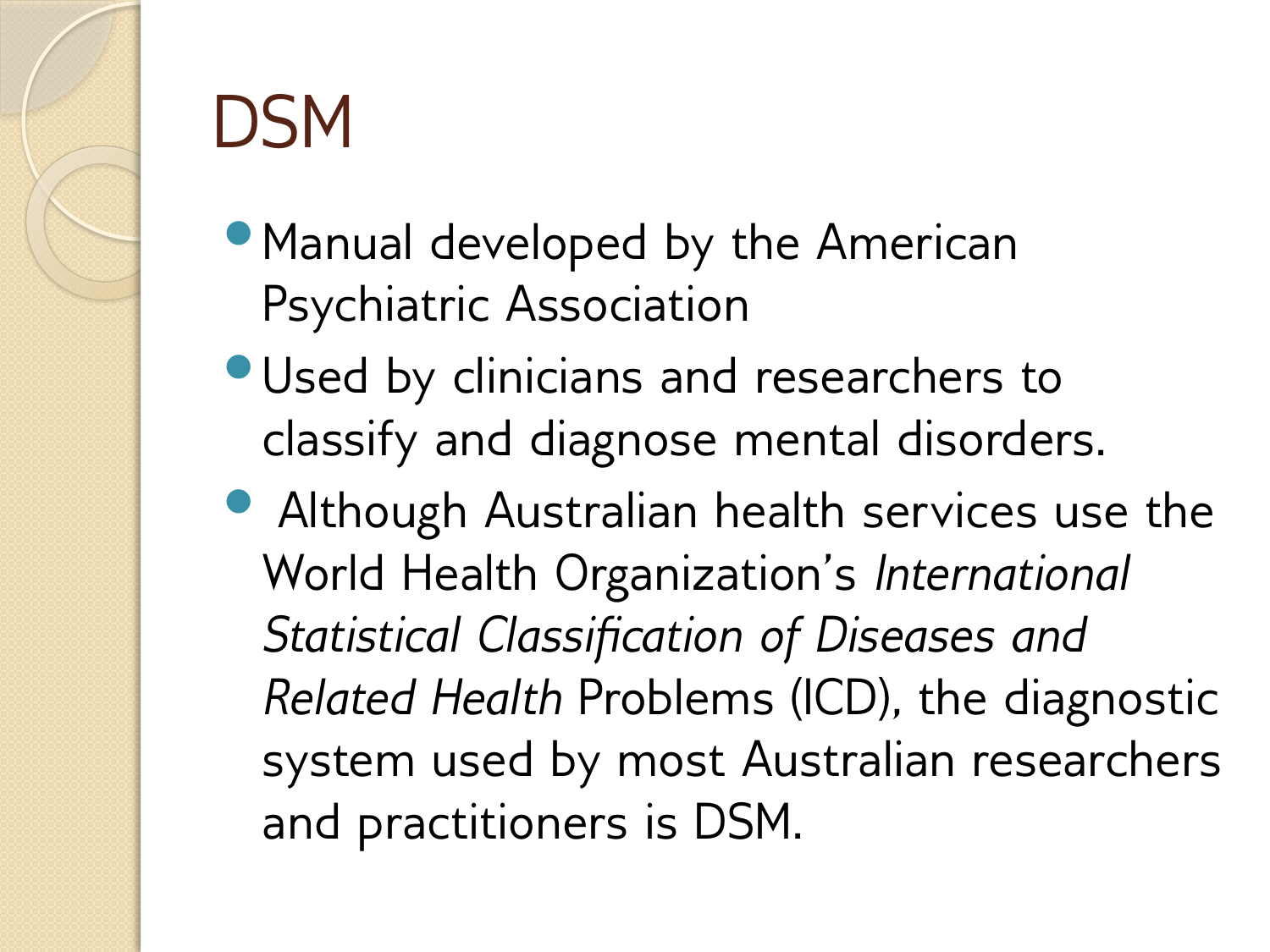

# DSM
Manual developed by the American Psychiatric Association
Used by clinicians and researchers to classify and diagnose mental disorders.
 Although Australian health services use the World Health Organization’s International Statistical Classification of Diseases and Related Health Problems (ICD), the diagnostic system used by most Australian researchers and practitioners is DSM.